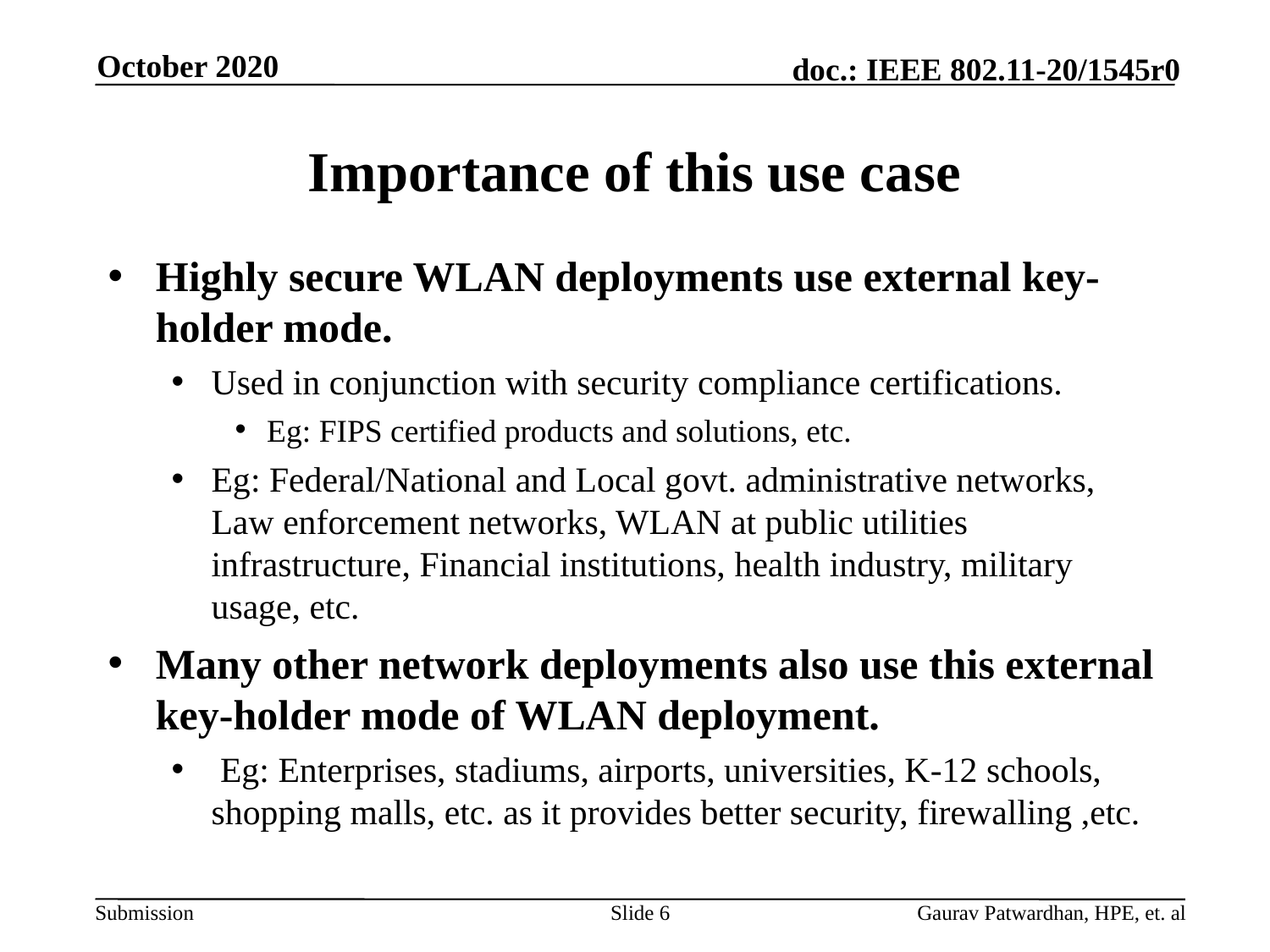

October 2020
# Importance of this use case
Highly secure WLAN deployments use external key-holder mode.
Used in conjunction with security compliance certifications.
Eg: FIPS certified products and solutions, etc.
Eg: Federal/National and Local govt. administrative networks, Law enforcement networks, WLAN at public utilities infrastructure, Financial institutions, health industry, military usage, etc.
Many other network deployments also use this external key-holder mode of WLAN deployment.
 Eg: Enterprises, stadiums, airports, universities, K-12 schools, shopping malls, etc. as it provides better security, firewalling ,etc.
Slide 6
Gaurav Patwardhan, HPE, et. al